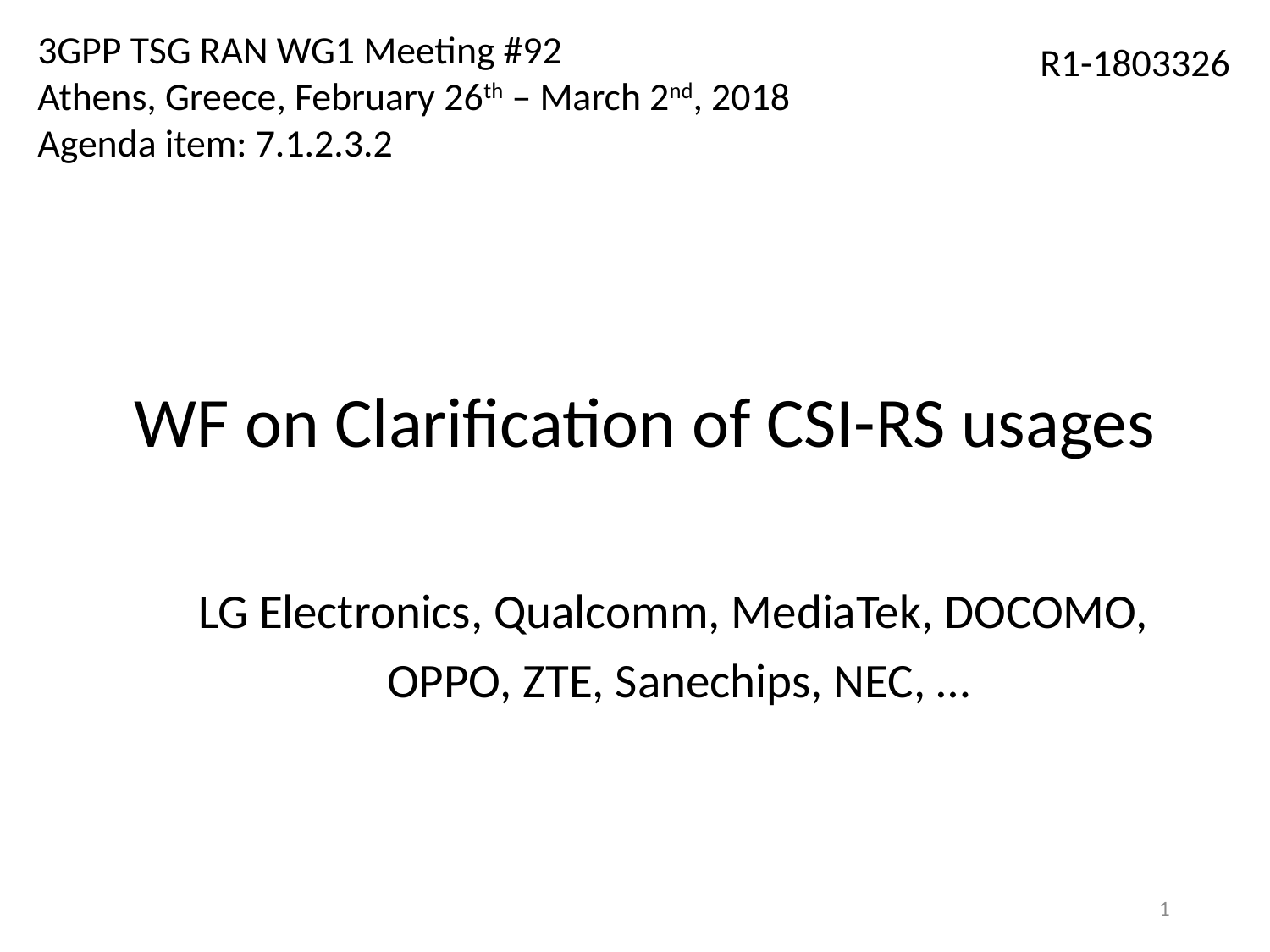

3GPP TSG RAN WG1 Meeting #92
Athens, Greece, February 26th – March 2nd, 2018
Agenda item: 7.1.2.3.2
R1-1803326
# WF on Clarification of CSI-RS usages
LG Electronics, Qualcomm, MediaTek, DOCOMO,
OPPO, ZTE, Sanechips, NEC, …
1